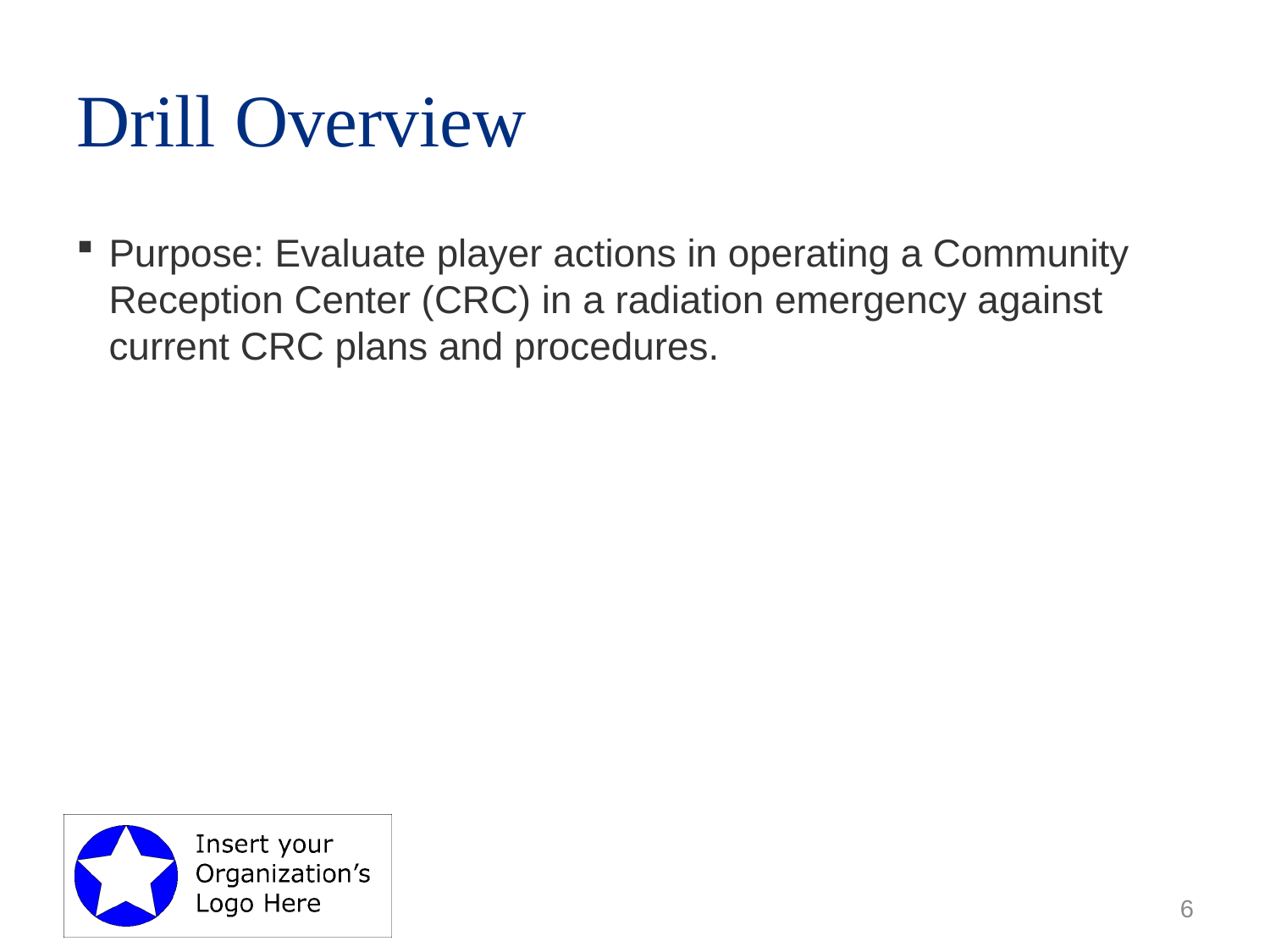

# Drill Overview
Purpose: Evaluate player actions in operating a Community Reception Center (CRC) in a radiation emergency against current CRC plans and procedures.
6